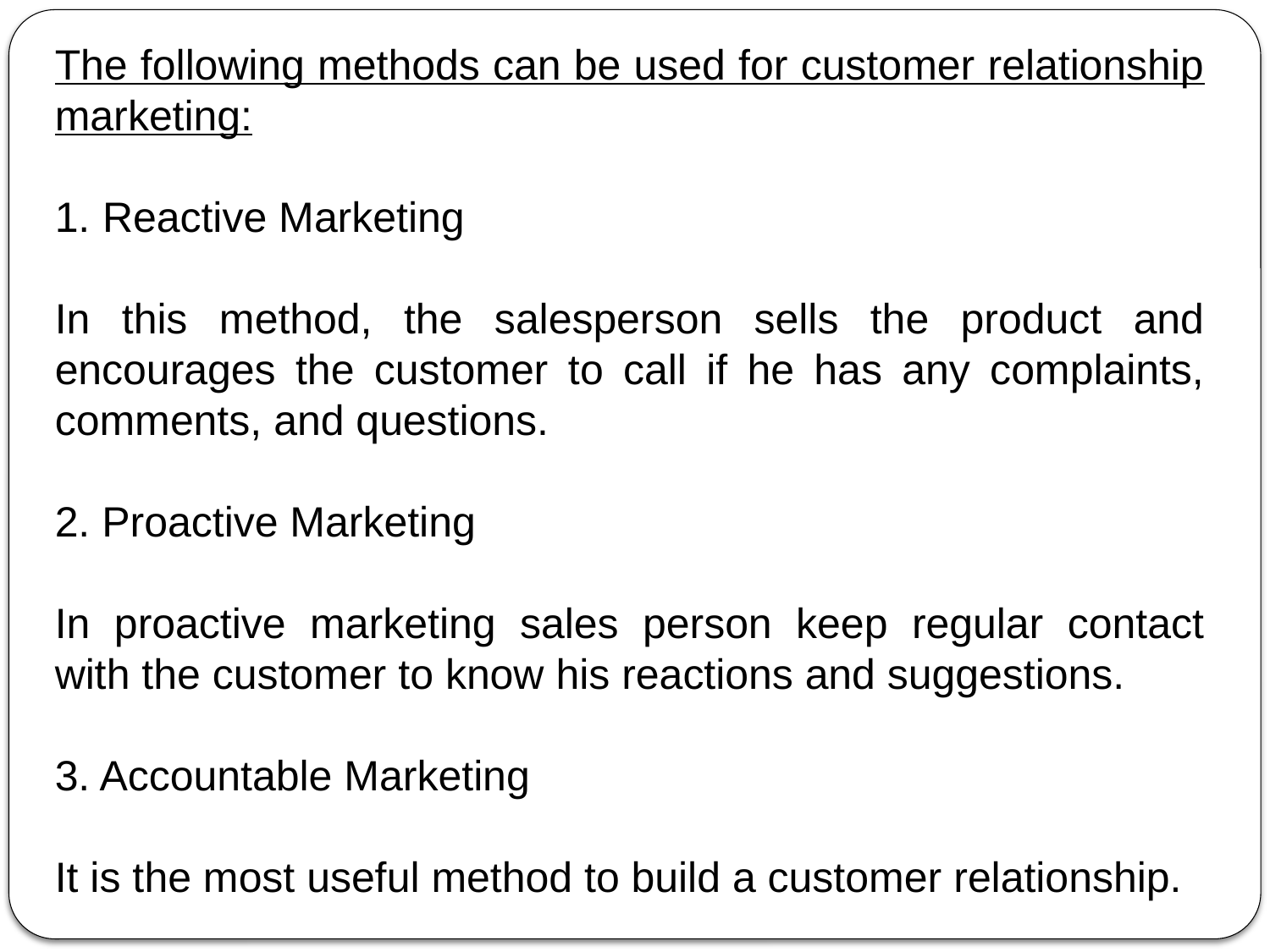

The following methods can be used for customer relationship marketing:

Reactive Marketing

In this method, the salesperson sells the product and encourages the customer to call if he has any complaints, comments, and questions.

2. Proactive Marketing

In proactive marketing sales person keep regular contact with the customer to know his reactions and suggestions.

3. Accountable Marketing

It is the most useful method to build a customer relationship.